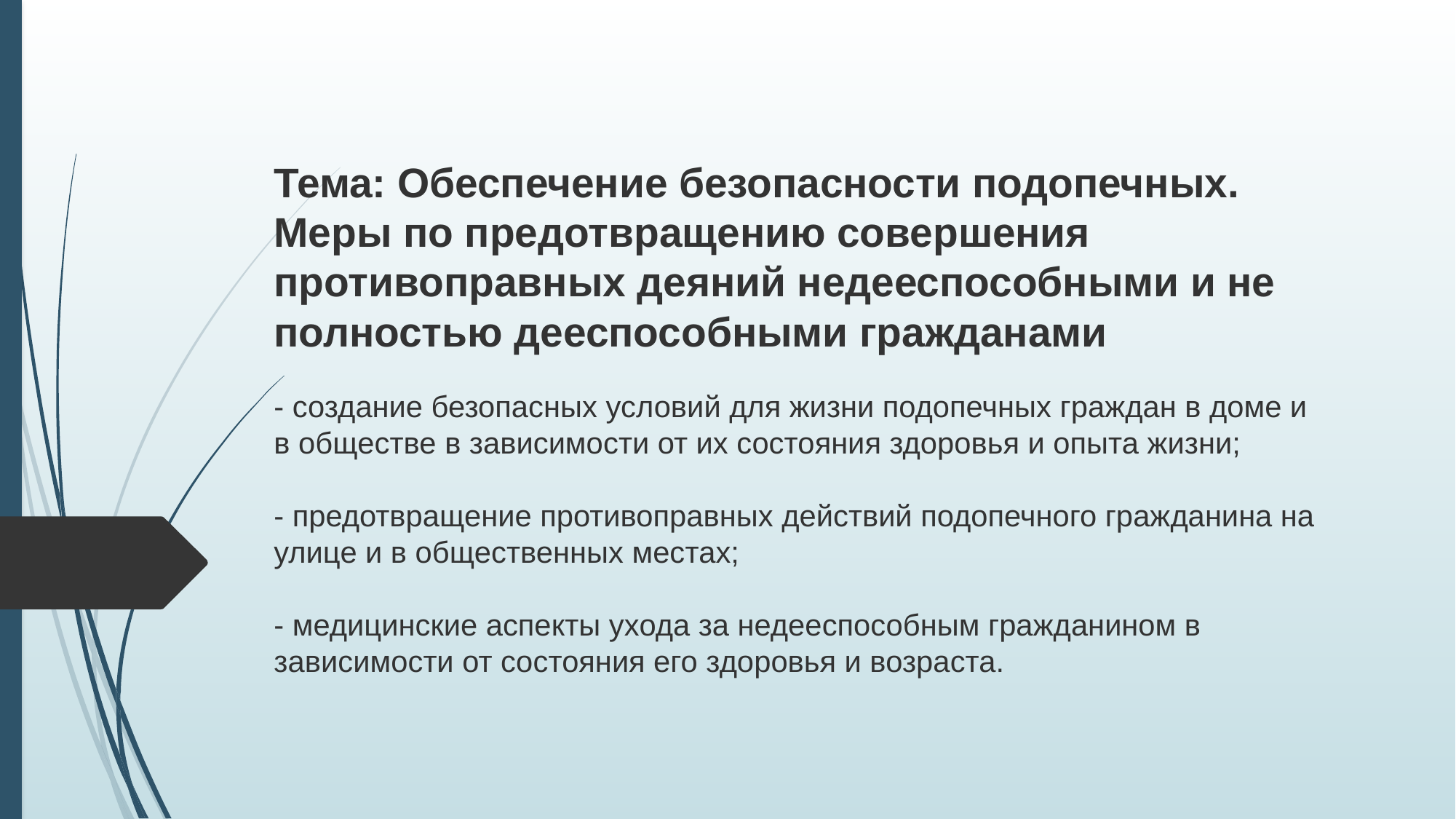

# Тема: Обеспечение безопасности подопечных. Меры по предотвращению совершения противоправных деяний недееспособными и не полностью дееспособными гражданами
- создание безопасных условий для жизни подопечных граждан в доме и в обществе в зависимости от их состояния здоровья и опыта жизни;
- предотвращение противоправных действий подопечного гражданина на улице и в общественных местах;
- медицинские аспекты ухода за недееспособным гражданином в зависимости от состояния его здоровья и возраста.